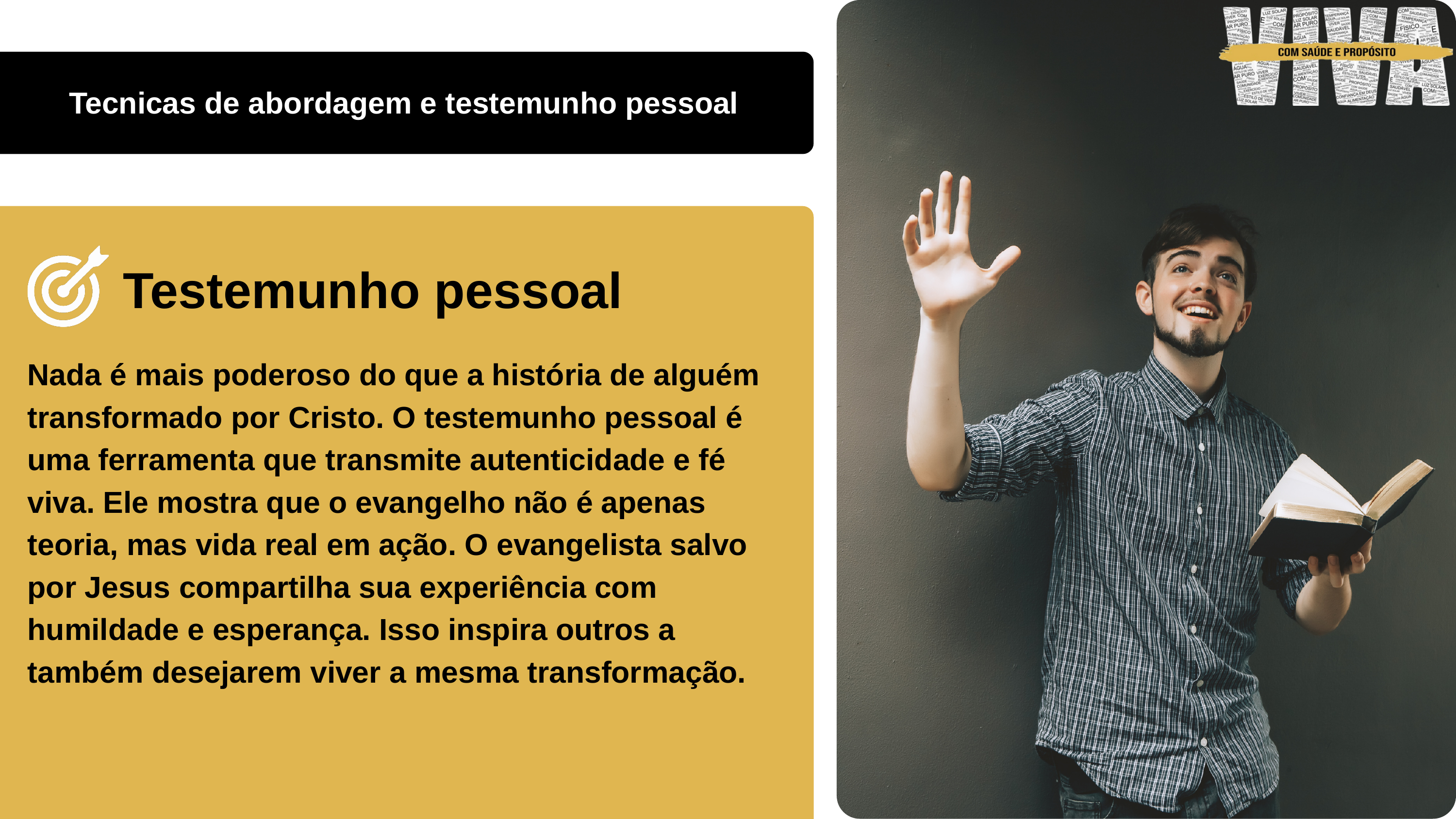

Tecnicas de abordagem e testemunho pessoal

Testemunho pessoal
Nada é mais poderoso do que a história de alguém transformado por Cristo. O testemunho pessoal é uma ferramenta que transmite autenticidade e fé viva. Ele mostra que o evangelho não é apenas teoria, mas vida real em ação. O evangelista salvo por Jesus compartilha sua experiência com humildade e esperança. Isso inspira outros a também desejarem viver a mesma transformação.